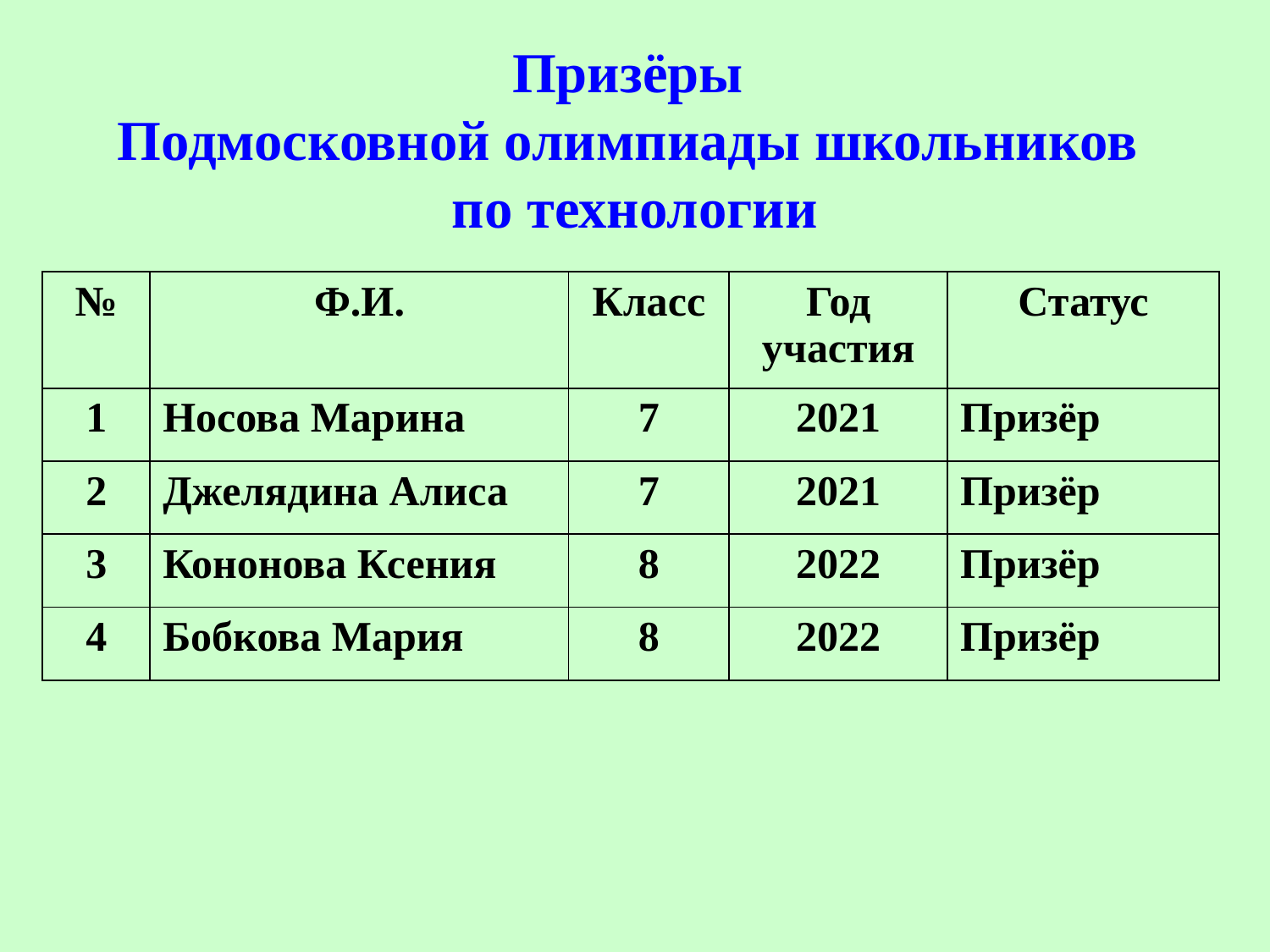

Призёры
Подмосковной олимпиады школьников
по технологии
| № | Ф.И. | Класс | Год участия | Статус |
| --- | --- | --- | --- | --- |
| 1 | Носова Марина | 7 | 2021 | Призёр |
| 2 | Джелядина Алиса | 7 | 2021 | Призёр |
| 3 | Кононова Ксения | 8 | 2022 | Призёр |
| 4 | Бобкова Мария | 8 | 2022 | Призёр |